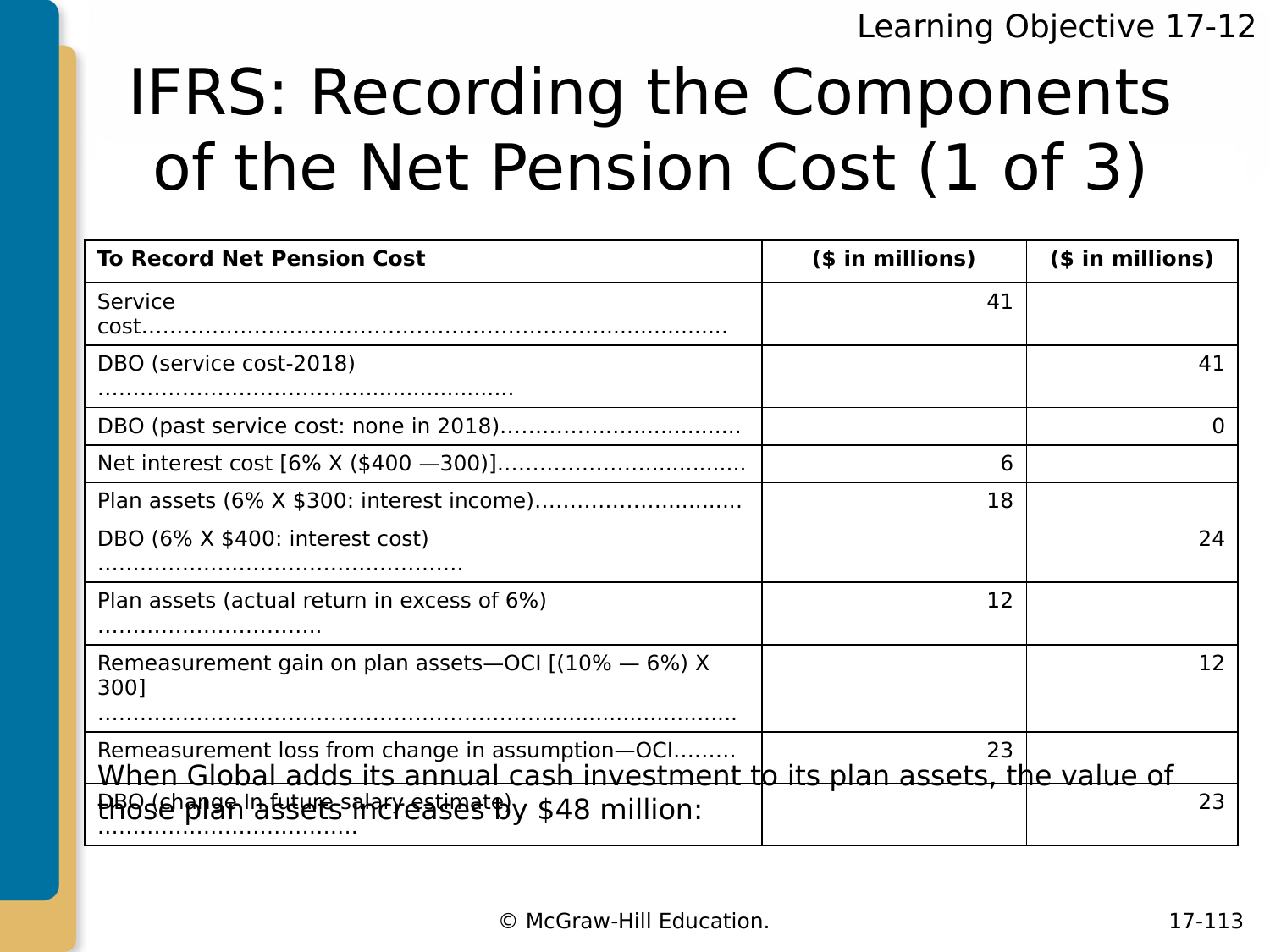

Learning Objective 17-12
# IFRS: Recording the Components of the Net Pension Cost (1 of 3)
| To Record Net Pension Cost | ($ in millions) | ($ in millions) |
| --- | --- | --- |
| Service cost………………………………………………………….................. | 41 |  |
| DBO (service cost-2018)…………………………………..................... |  | 41 |
| DBO (past service cost: none in 2018)………………................. |  | 0 |
| Net interest cost [6% X ($400 —300)]…………………............... | 6 |  |
| Plan assets (6% X $300: interest income)………………............ | 18 |  |
| DBO (6% X $400: interest cost)……………………………………………. |  | 24 |
| Plan assets (actual return in excess of 6%)………………………….. | 12 |  |
| Remeasurement gain on plan assets—OCI [(10% — 6%) X 300]………………………………………………………............................. |  | 12 |
| Remeasurement loss from change in assumption—OCI……… | 23 |  |
| DBO (change In future salary estimate)………………………………. |  | 23 |
When Global adds its annual cash investment to its plan assets, the value of those plan assets increases by $48 million: